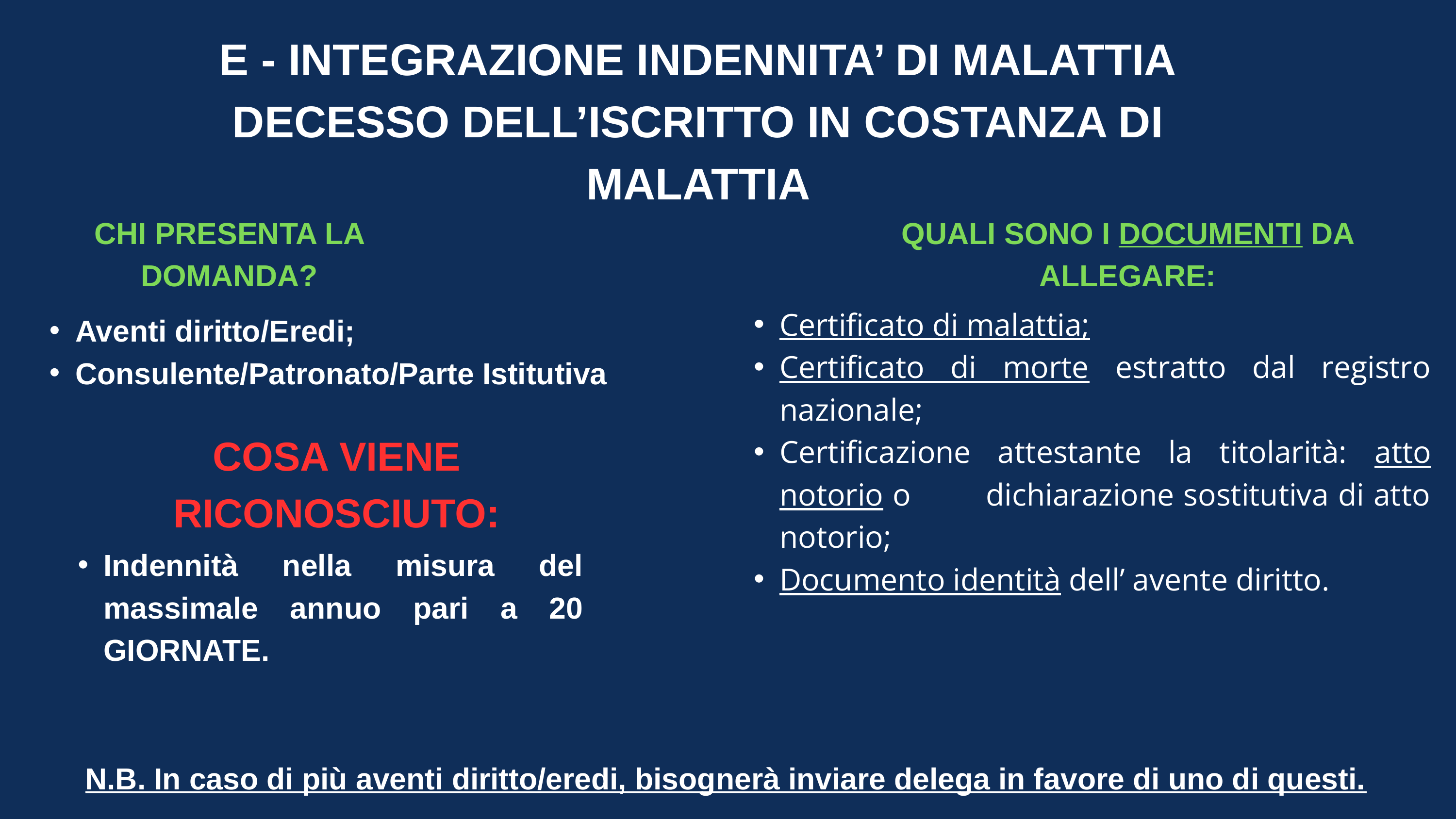

E - INTEGRAZIONE INDENNITA’ DI MALATTIA
DECESSO DELL’ISCRITTO IN COSTANZA DI MALATTIA
CHI PRESENTA LA DOMANDA?
QUALI SONO I DOCUMENTI DA ALLEGARE:
Certificato di malattia;
Certificato di morte estratto dal registro nazionale;
Certificazione attestante la titolarità: atto notorio o        dichiarazione sostitutiva di atto notorio;
Documento identità dell’ avente diritto.

Aventi diritto/Eredi;
Consulente/Patronato/Parte Istitutiva
COSA VIENE RICONOSCIUTO:
Indennità nella misura del massimale annuo pari a 20 GIORNATE.
N.B. In caso di più aventi diritto/eredi, bisognerà inviare delega in favore di uno di questi.